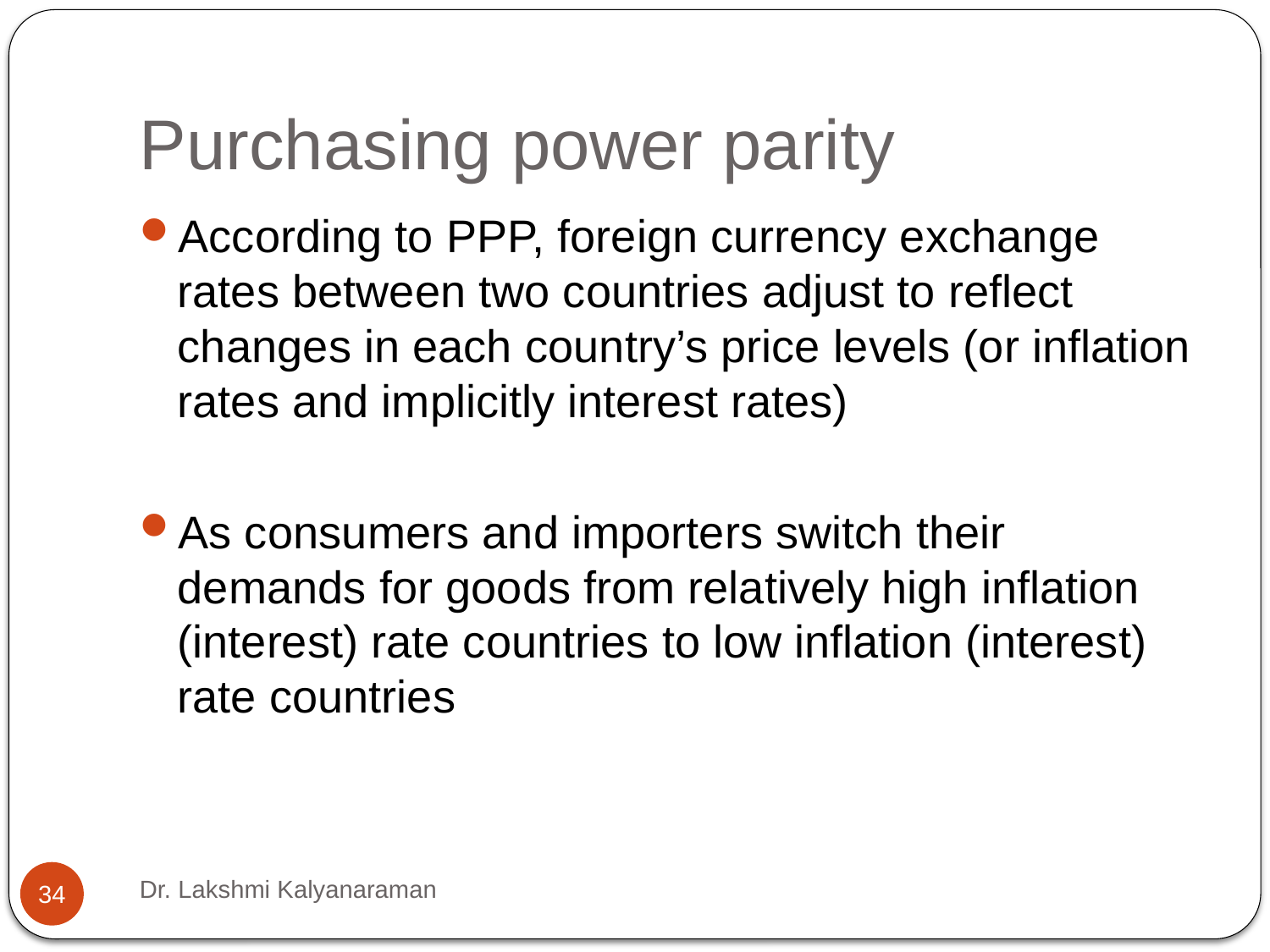

# Purchasing power parity
According to PPP, foreign currency exchange rates between two countries adjust to reflect changes in each country’s price levels (or inflation rates and implicitly interest rates)

As consumers and importers switch their demands for goods from relatively high inflation (interest) rate countries to low inflation (interest) rate countries

Dr. Lakshmi Kalyanaraman
34